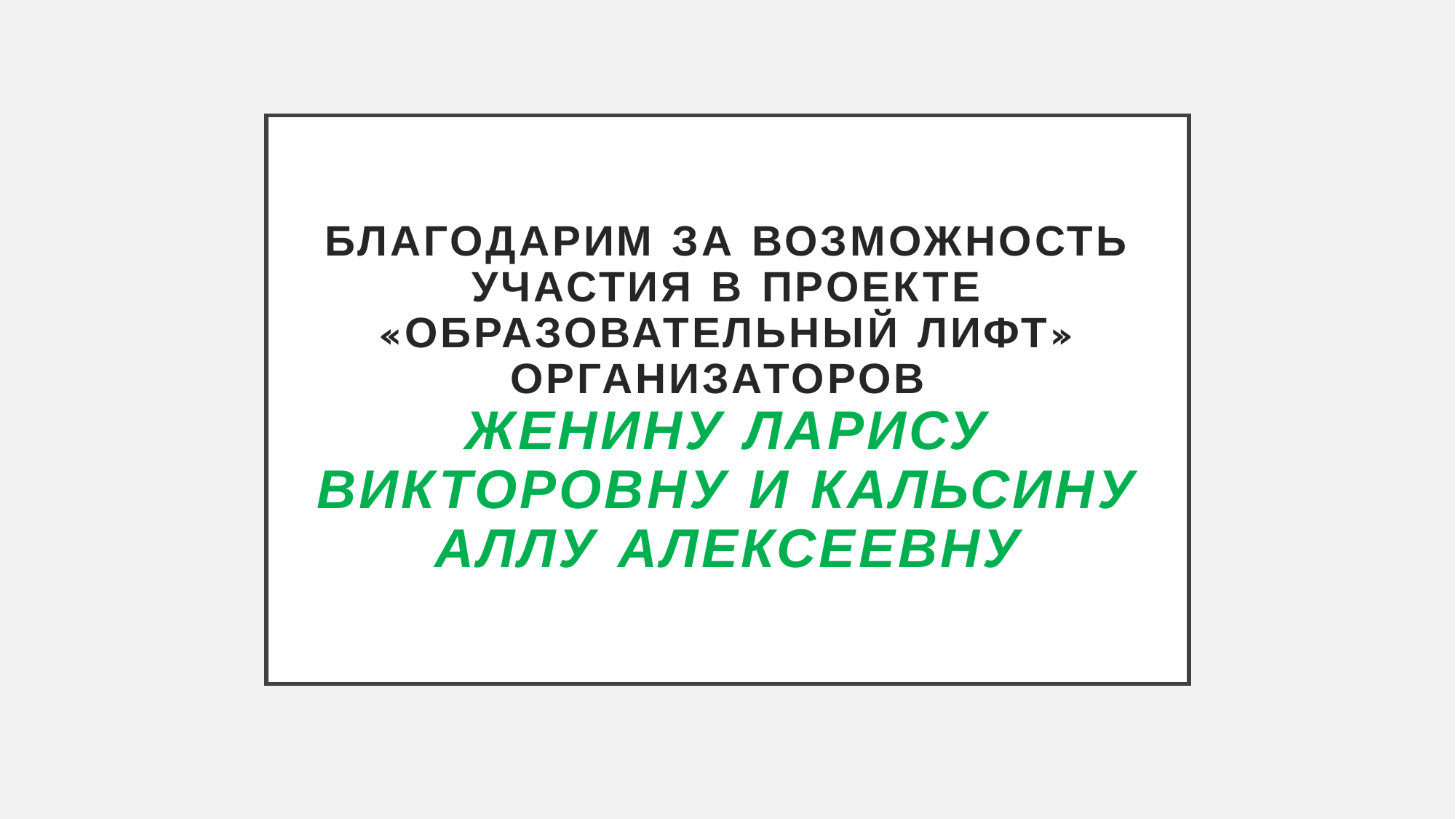

# Благодарим за возможность участия в проекте «Образовательный лифт» организаторов Женину Ларису викторовну и кальсину аллу алексеевну